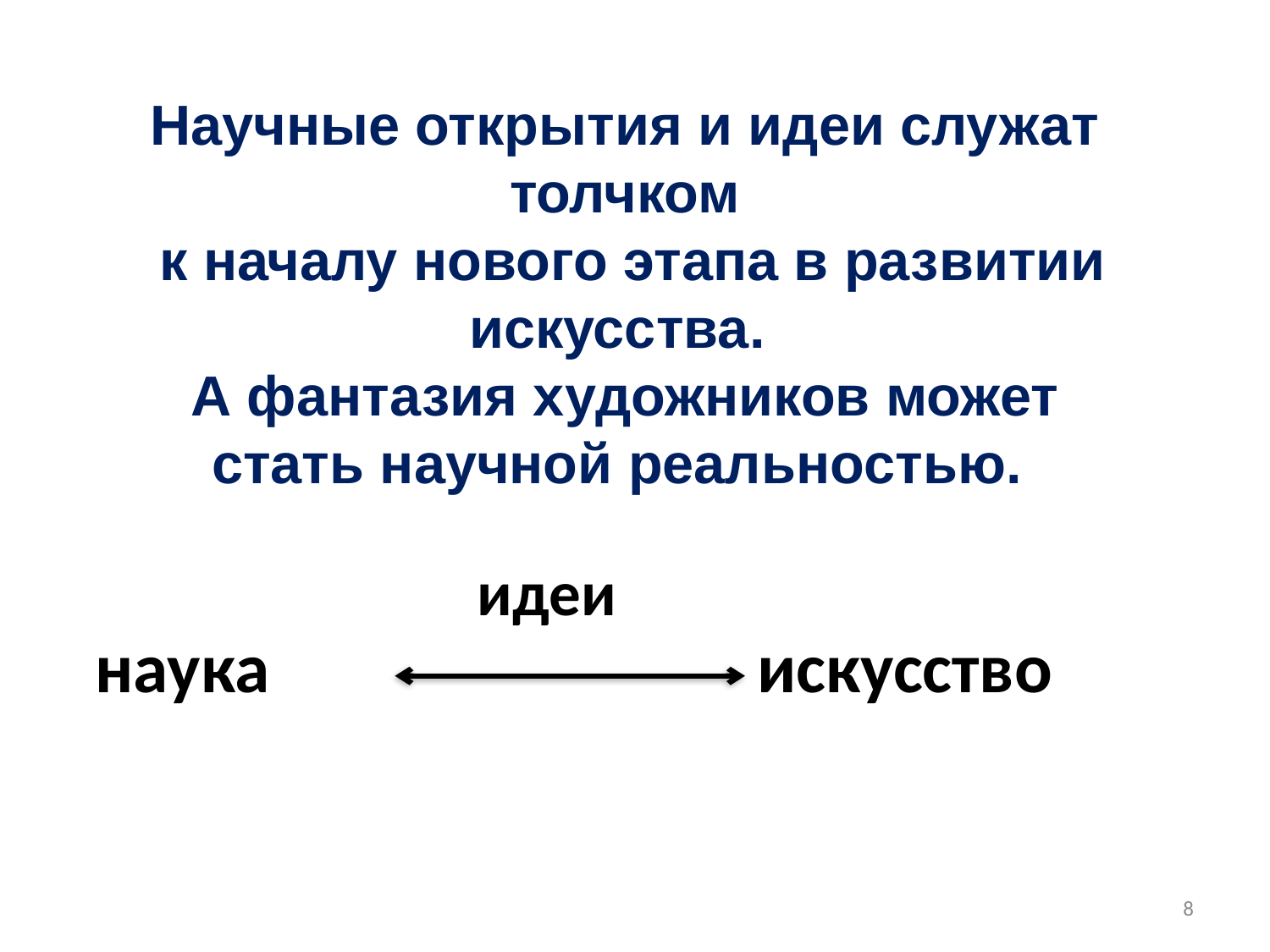

Научные открытия и идеи служат толчком
 к началу нового этапа в развитии искусства.
А фантазия художников может стать научной реальностью.
идеи
   наука
искусство
8